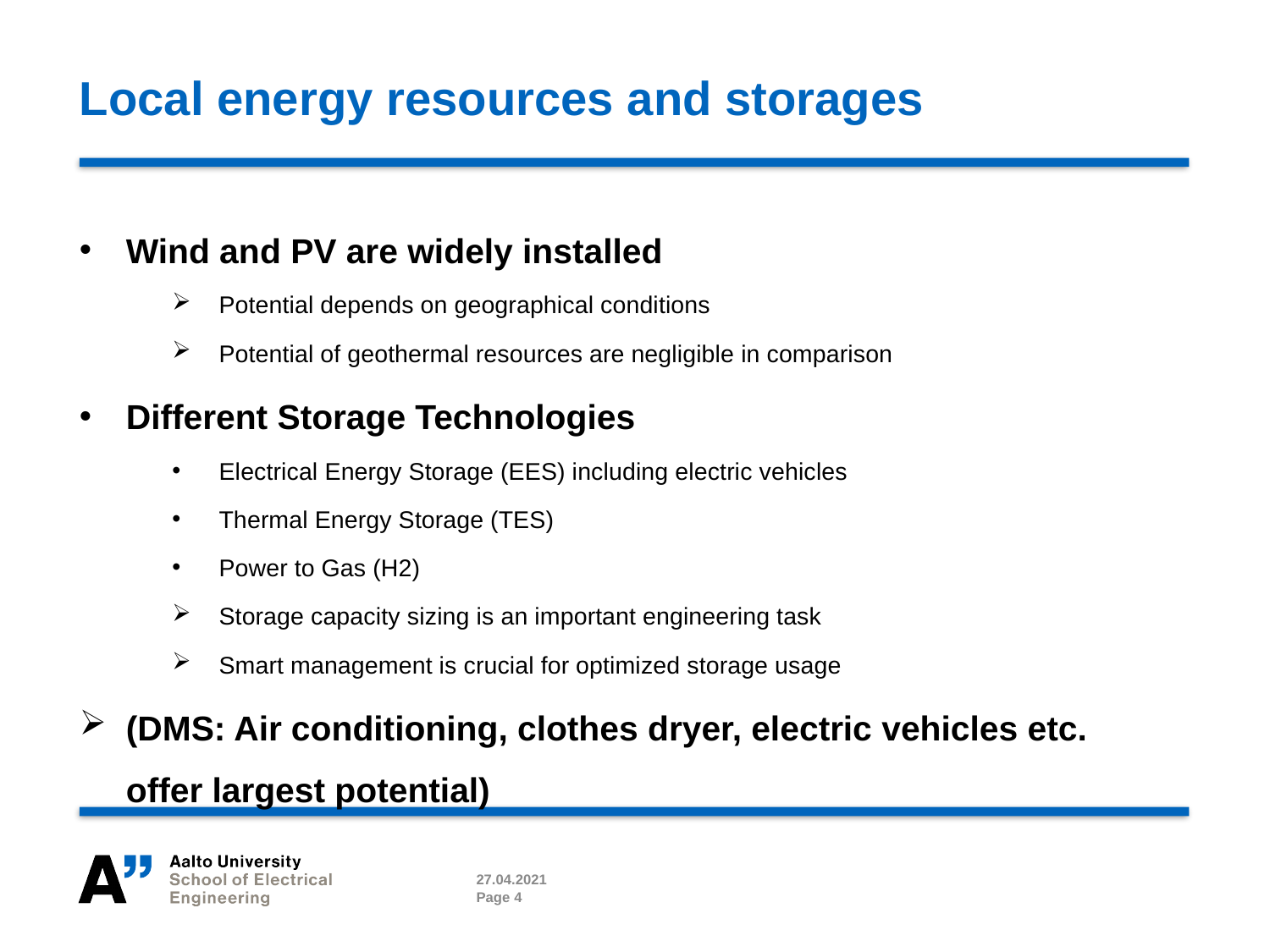

# Local energy resources and storages
Wind and PV are widely installed
Potential depends on geographical conditions
Potential of geothermal resources are negligible in comparison
Different Storage Technologies
Electrical Energy Storage (EES) including electric vehicles
Thermal Energy Storage (TES)
Power to Gas (H2)
Storage capacity sizing is an important engineering task
Smart management is crucial for optimized storage usage
(DMS: Air conditioning, clothes dryer, electric vehicles etc. offer largest potential)

27.04.2021
Page 4